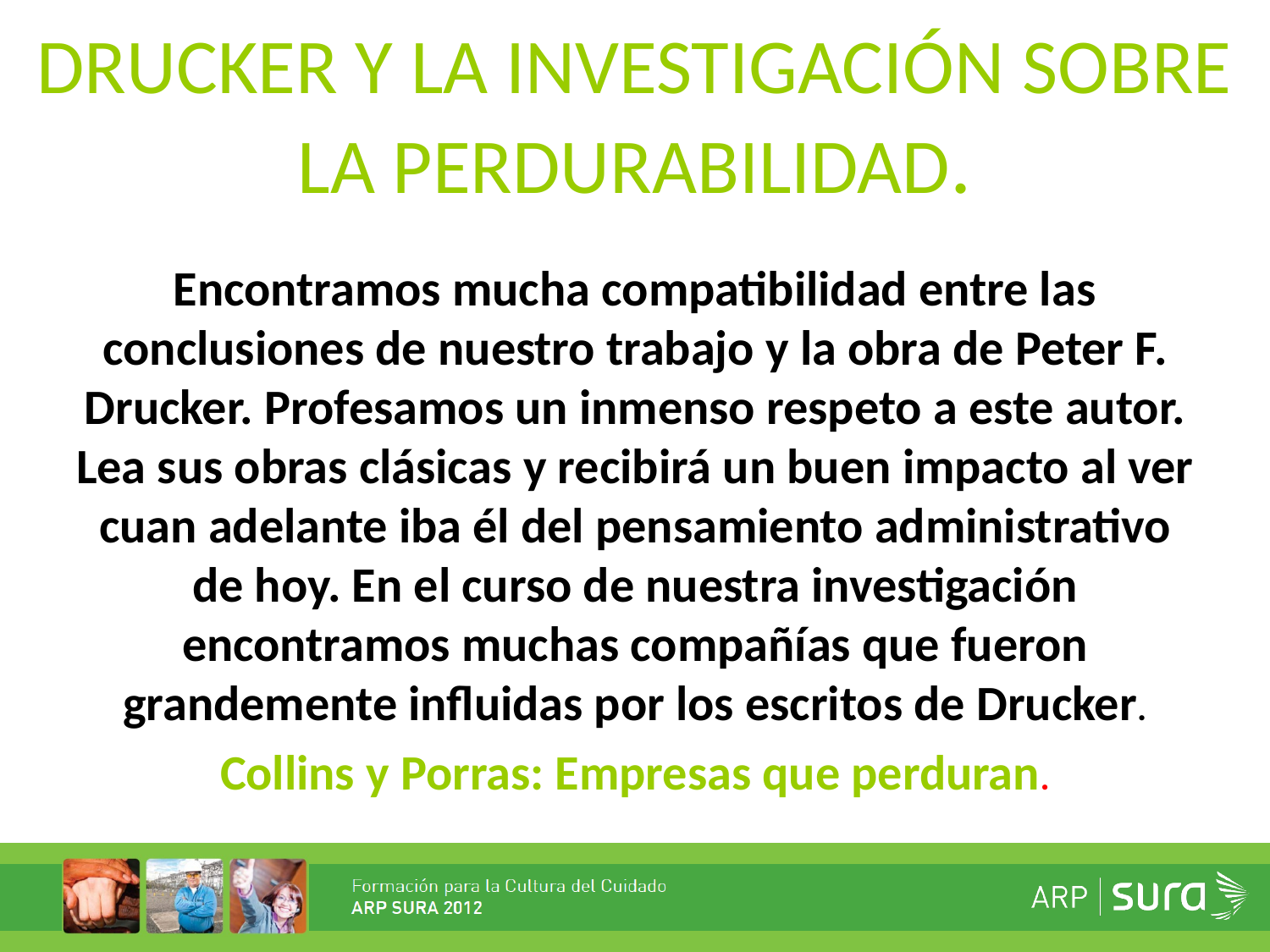

DRUCKER Y LA INVESTIGACIÓN SOBRE LA PERDURABILIDAD.
Encontramos mucha compatibilidad entre las conclusiones de nuestro trabajo y la obra de Peter F. Drucker. Profesamos un inmenso respeto a este autor. Lea sus obras clásicas y recibirá un buen impacto al ver cuan adelante iba él del pensamiento administrativo de hoy. En el curso de nuestra investigación encontramos muchas compañías que fueron grandemente influidas por los escritos de Drucker.
Collins y Porras: Empresas que perduran.